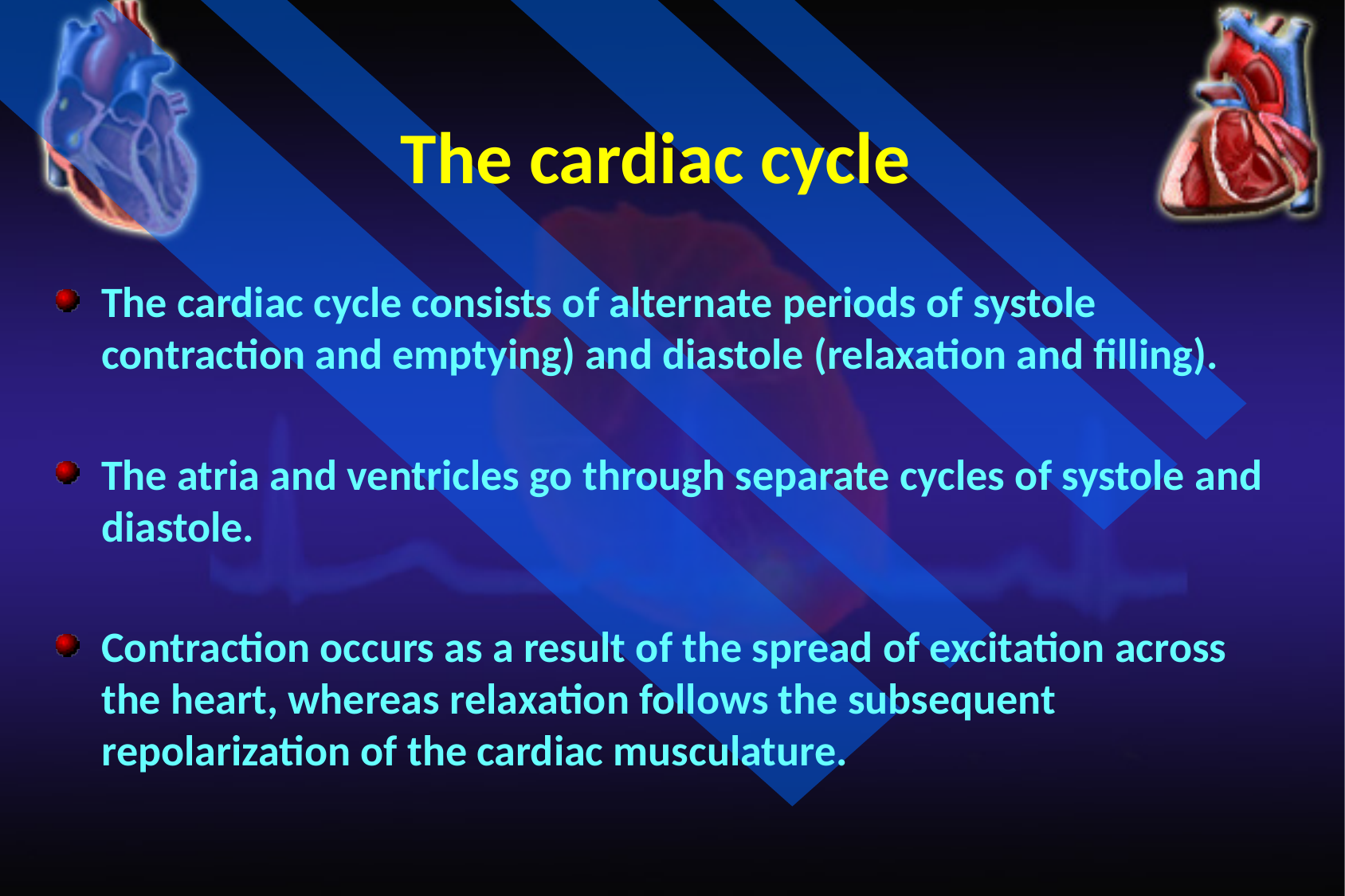

The cardiac cycle
The cardiac cycle consists of alternate periods of systole contraction and emptying) and diastole (relaxation and filling).

The atria and ventricles go through separate cycles of systole and diastole.

Contraction occurs as a result of the spread of excitation across the heart, whereas relaxation follows the subsequent repolarization of the cardiac musculature.